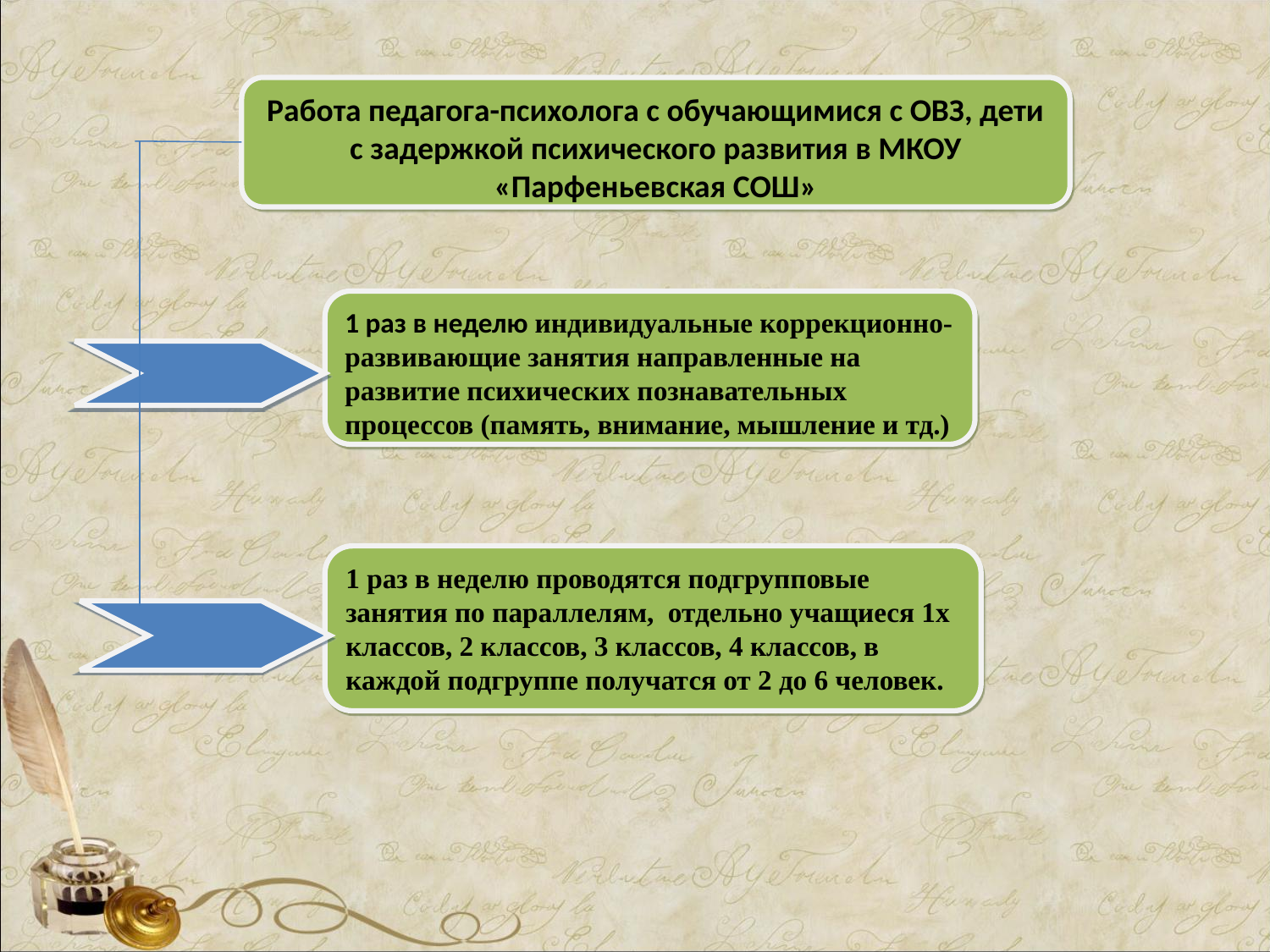

Работа педагога-психолога с обучающимися с ОВЗ, дети с задержкой психического развития в МКОУ «Парфеньевская СОШ»
1 раз в неделю индивидуальные коррекционно-развивающие занятия направленные на развитие психических познавательных процессов (память, внимание, мышление и тд.)

1 раз в неделю проводятся подгрупповые занятия по параллелям,  отдельно учащиеся 1х классов, 2 классов, 3 классов, 4 классов, в каждой подгруппе получатся от 2 до 6 человек.